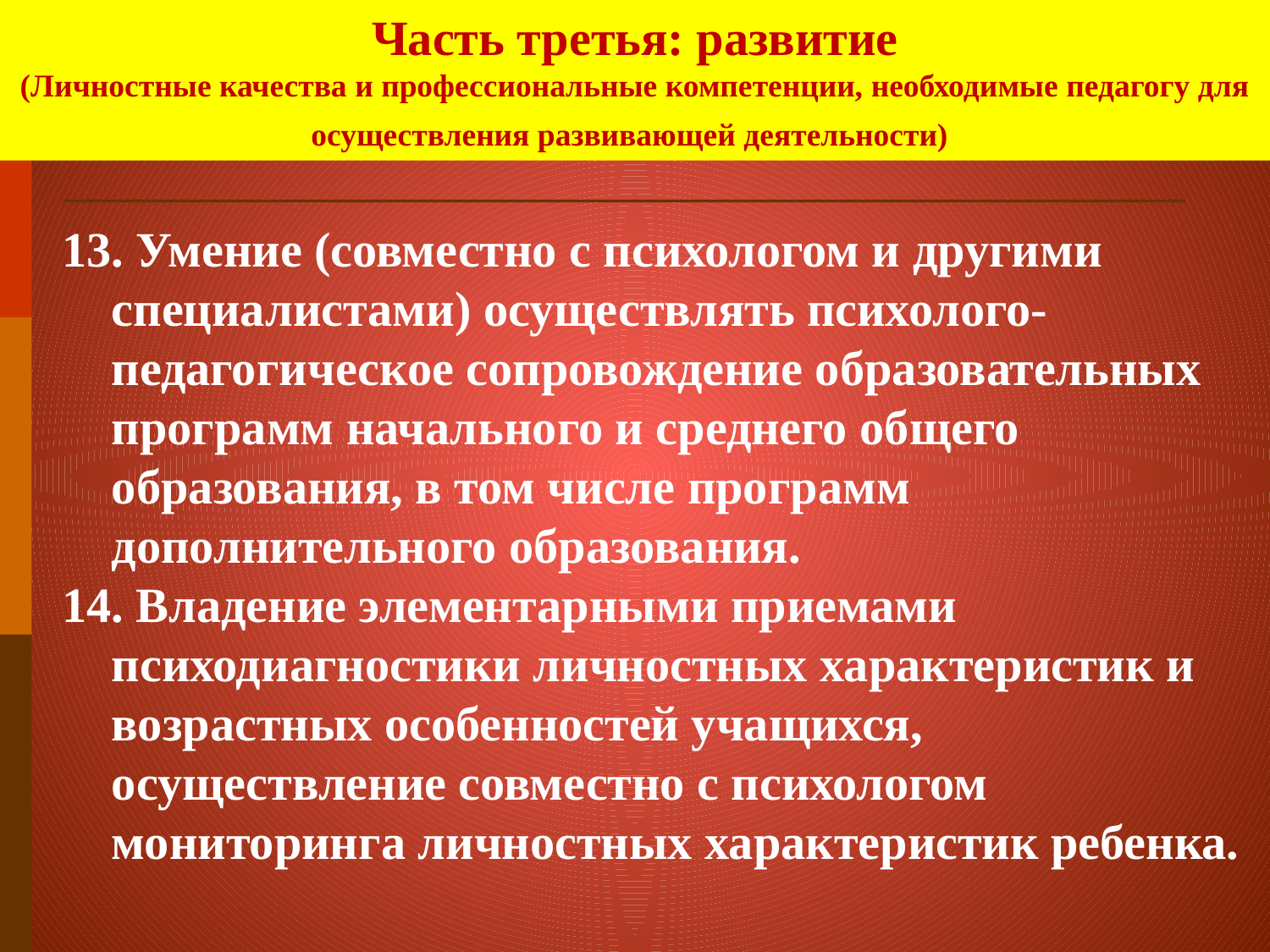

Часть третья: развитие
(Личностные качества и профессиональные компетенции, необходимые педагогу для осуществления развивающей деятельности)
13. Умение (совместно с психологом и другими специалистами) осуществлять психолого-педагогическое сопровождение образовательных программ начального и среднего общего образования, в том числе программ дополнительного образования.
14. Владение элементарными приемами психодиагностики личностных характеристик и возрастных особенностей учащихся, осуществление совместно с психологом мониторинга личностных характеристик ребенка.